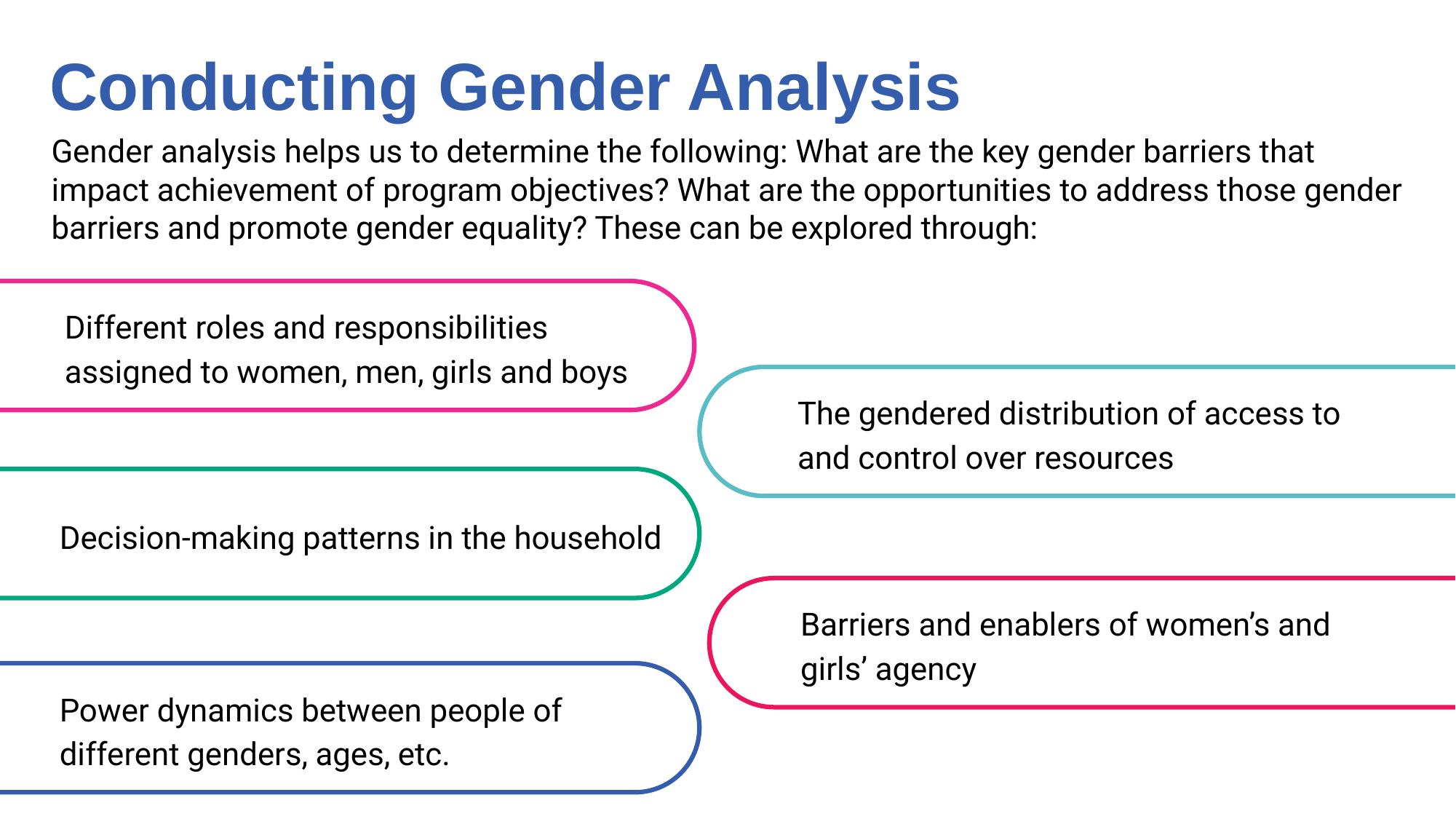

# Conducting Gender Analysis

Gender analysis helps us to determine the following: What are the key gender barriers that impact achievement of program objectives? What are the opportunities to address those gender barriers and promote gender equality? These can be explored through:
Different roles and responsibilities assigned to women, men, girls and boys
The gendered distribution of access to and control over resources
Decision-making patterns in the household
Barriers and enablers of women’s and girls’ agency
Power dynamics between people of different genders, ages, etc.